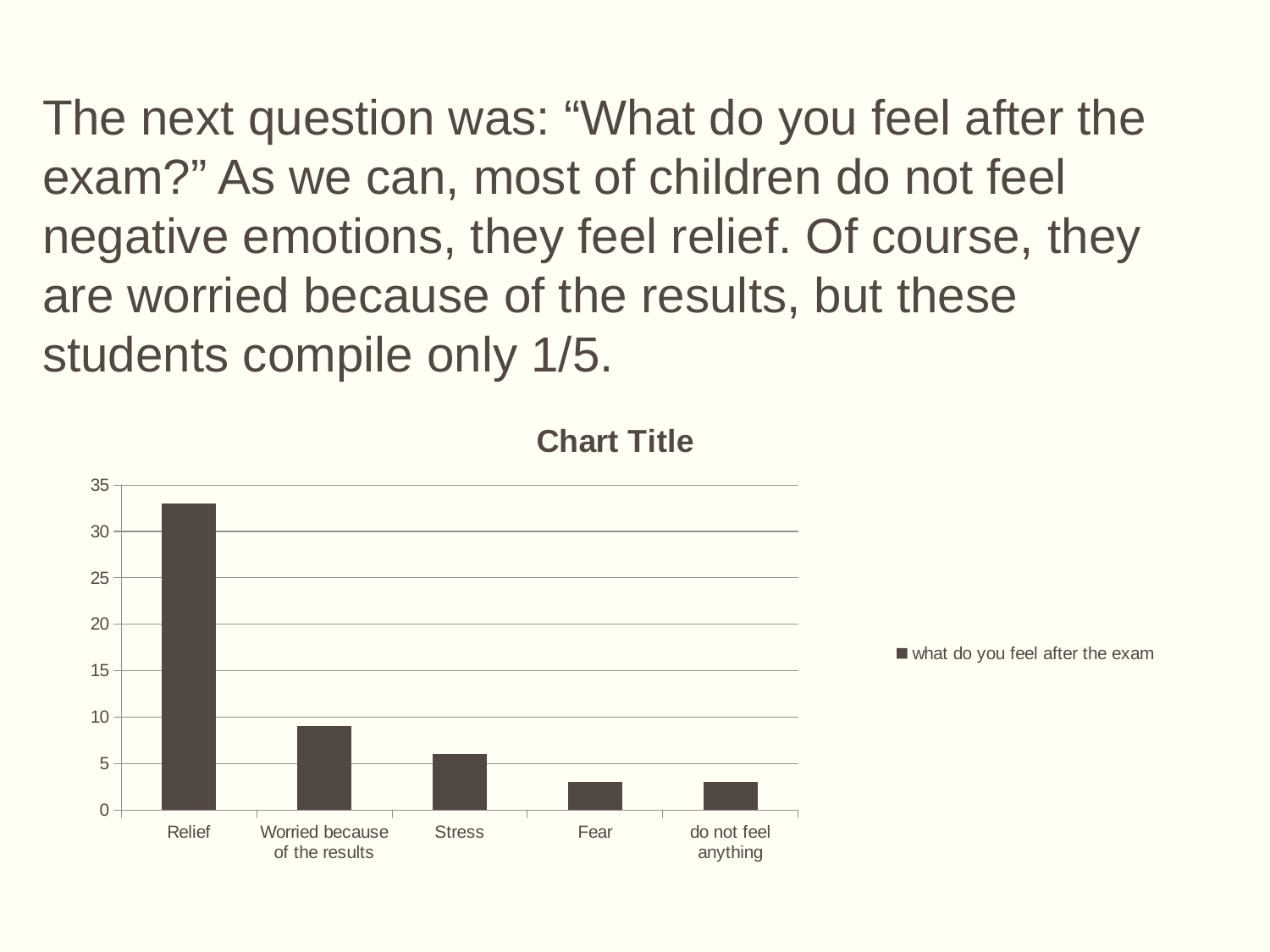

The next question was: “What do you feel after the exam?” As we can, most of children do not feel negative emotions, they feel relief. Of course, they are worried because of the results, but these students compile only 1/5.

[unsupported chart]